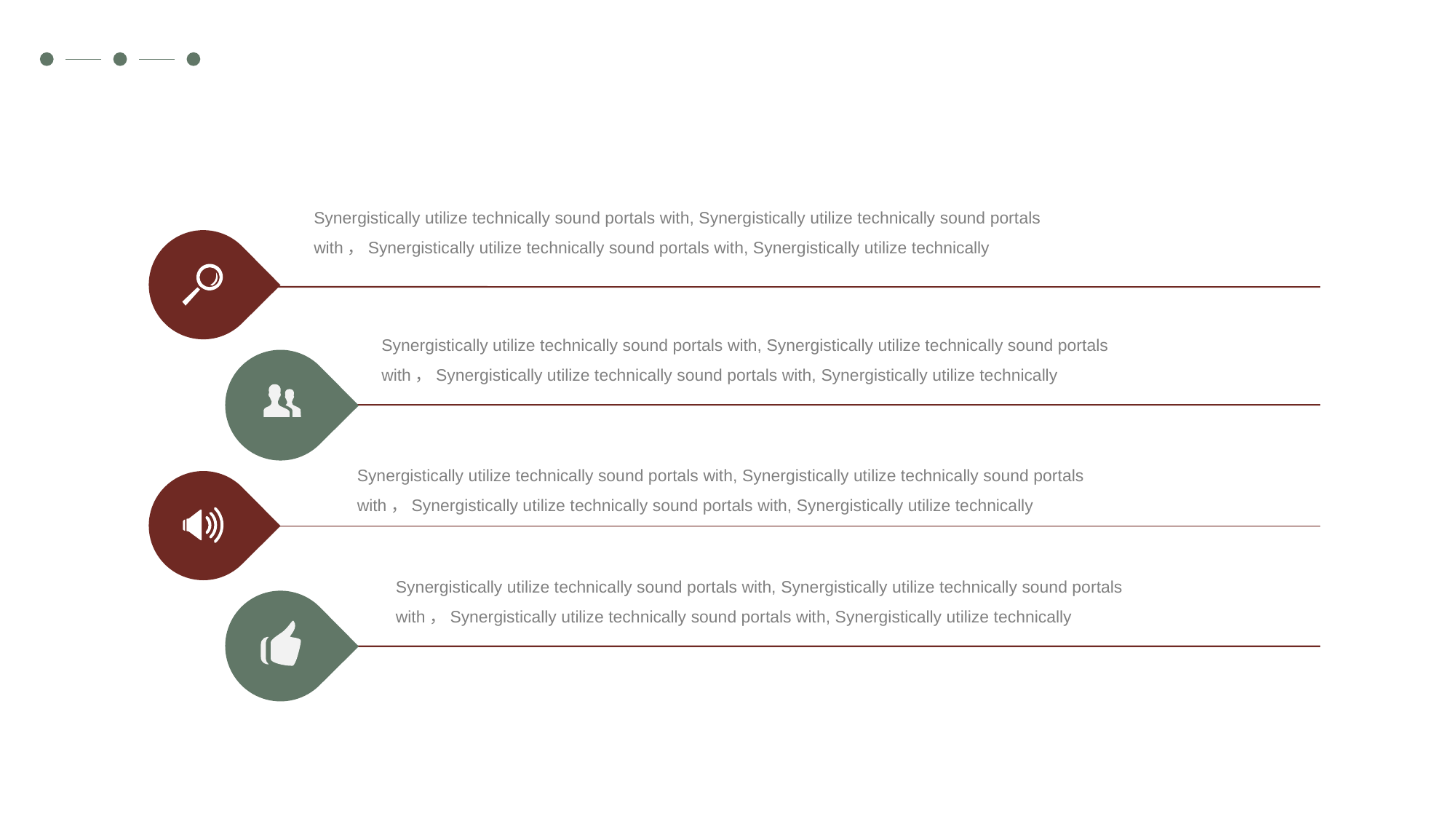

Synergistically utilize technically sound portals with, Synergistically utilize technically sound portals with，Synergistically utilize technically sound portals with, Synergistically utilize technically

Synergistically utilize technically sound portals with, Synergistically utilize technically sound portals with，Synergistically utilize technically sound portals with, Synergistically utilize technically

Synergistically utilize technically sound portals with, Synergistically utilize technically sound portals with，Synergistically utilize technically sound portals with, Synergistically utilize technically

Synergistically utilize technically sound portals with, Synergistically utilize technically sound portals with，Synergistically utilize technically sound portals with, Synergistically utilize technically